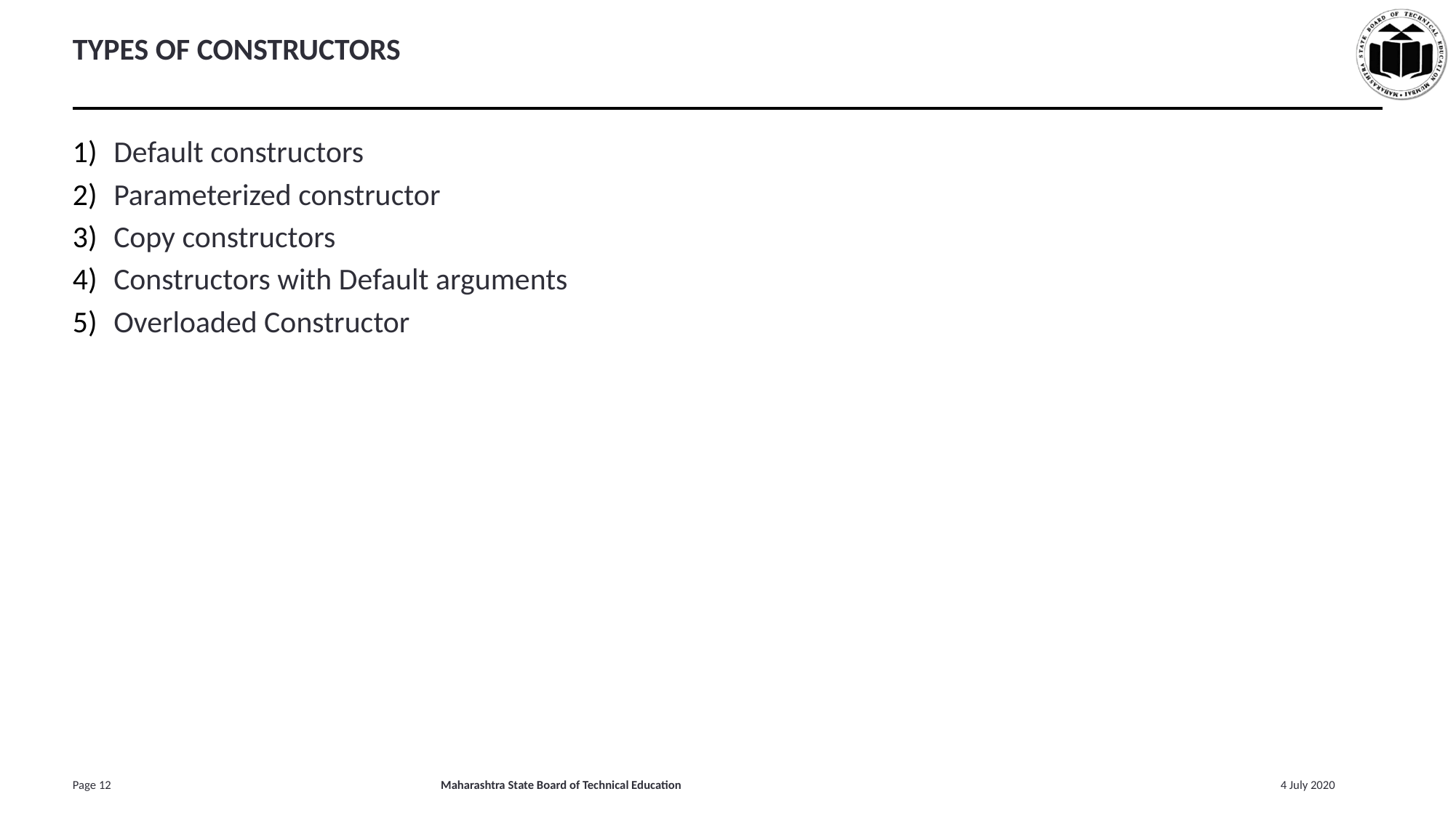

# TYPES OF CONSTRUCTORS
Default constructors
Parameterized constructor
Copy constructors
Constructors with Default arguments
Overloaded Constructor